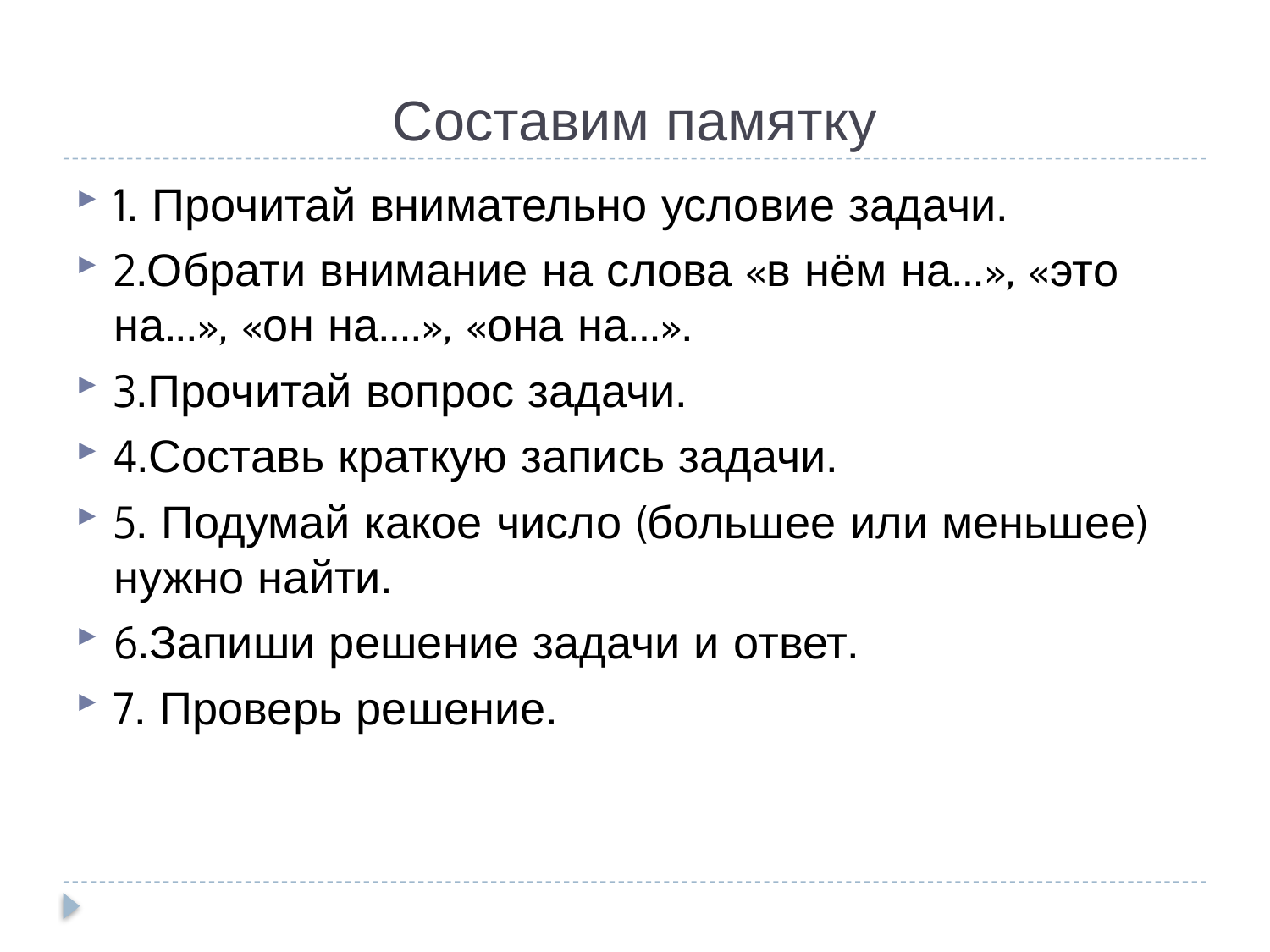

# Составим памятку
1. Прочитай внимательно условие задачи.
2.Обрати внимание на слова «в нём на…», «это на...», «он на….», «она на…».
3.Прочитай вопрос задачи.
4.Составь краткую запись задачи.
5. Подумай какое число (большее или меньшее) нужно найти.
6.Запиши решение задачи и ответ.
7. Проверь решение.